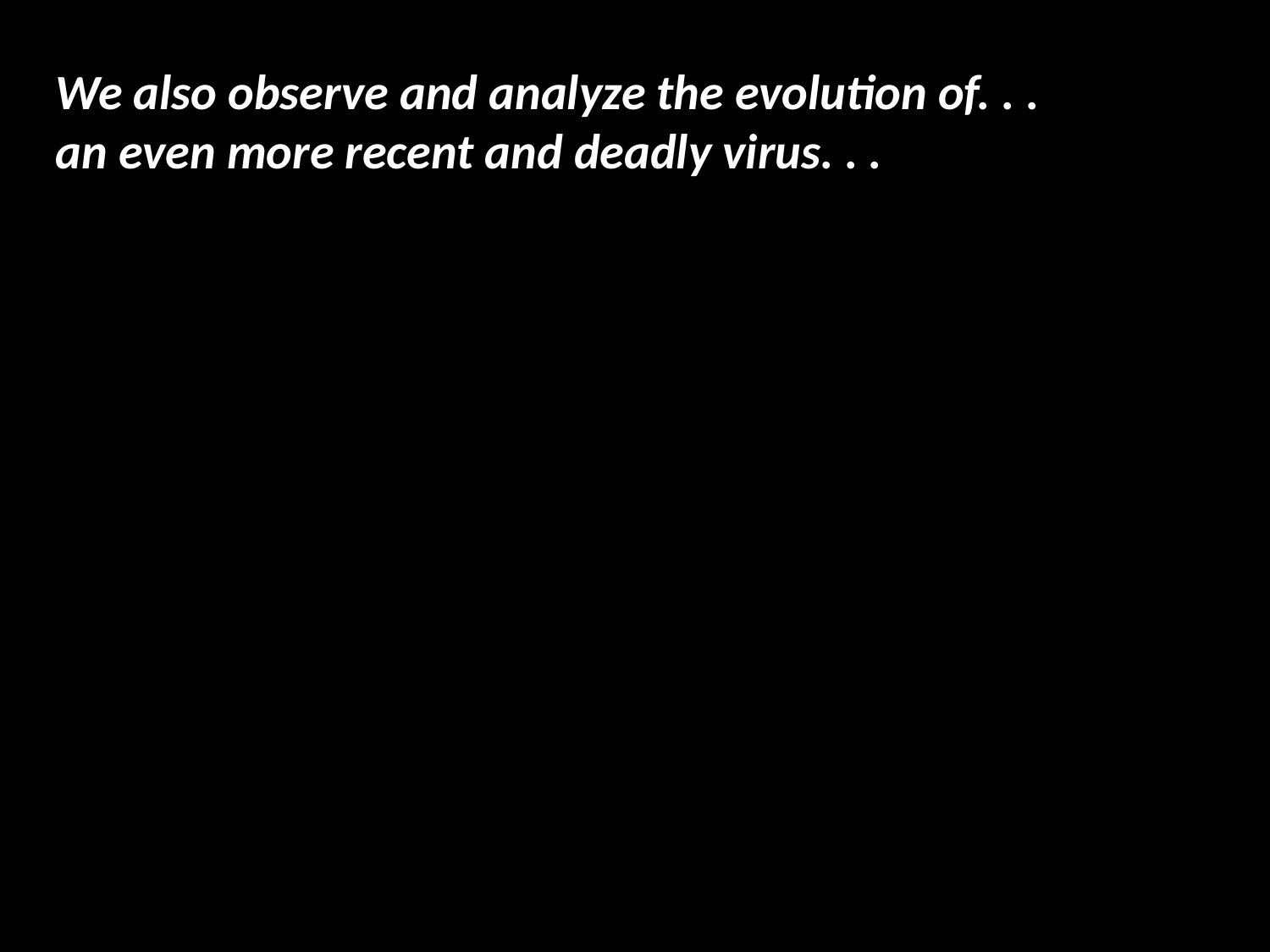

We also observe and analyze the evolution of. . .
an even more recent and deadly virus. . .